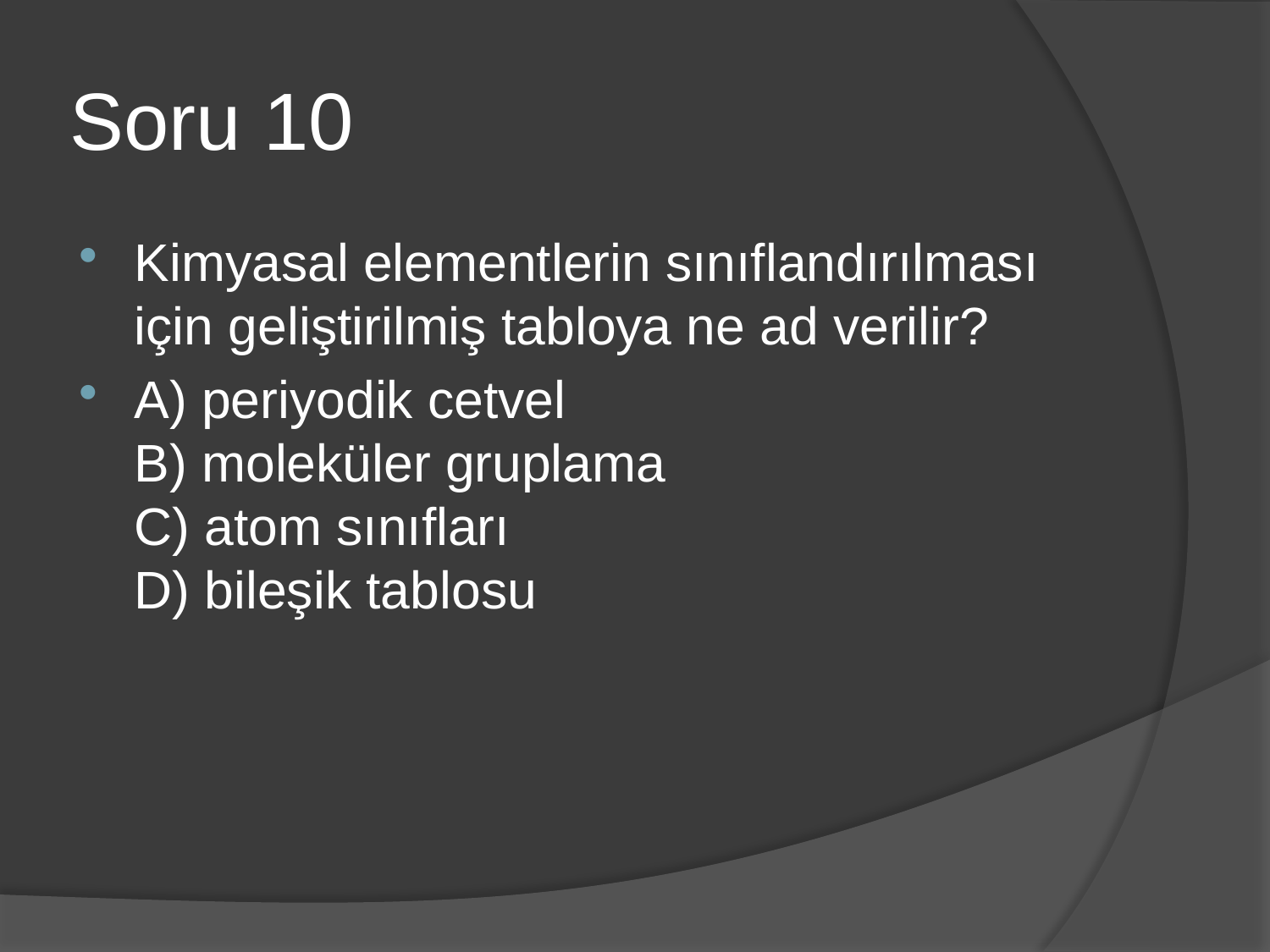

# Soru 10
Kimyasal elementlerin sınıflandırılması için geliştirilmiş tabloya ne ad verilir?
A) periyodik cetvel
B) moleküler gruplama
C) atom sınıfları
D) bileşik tablosu